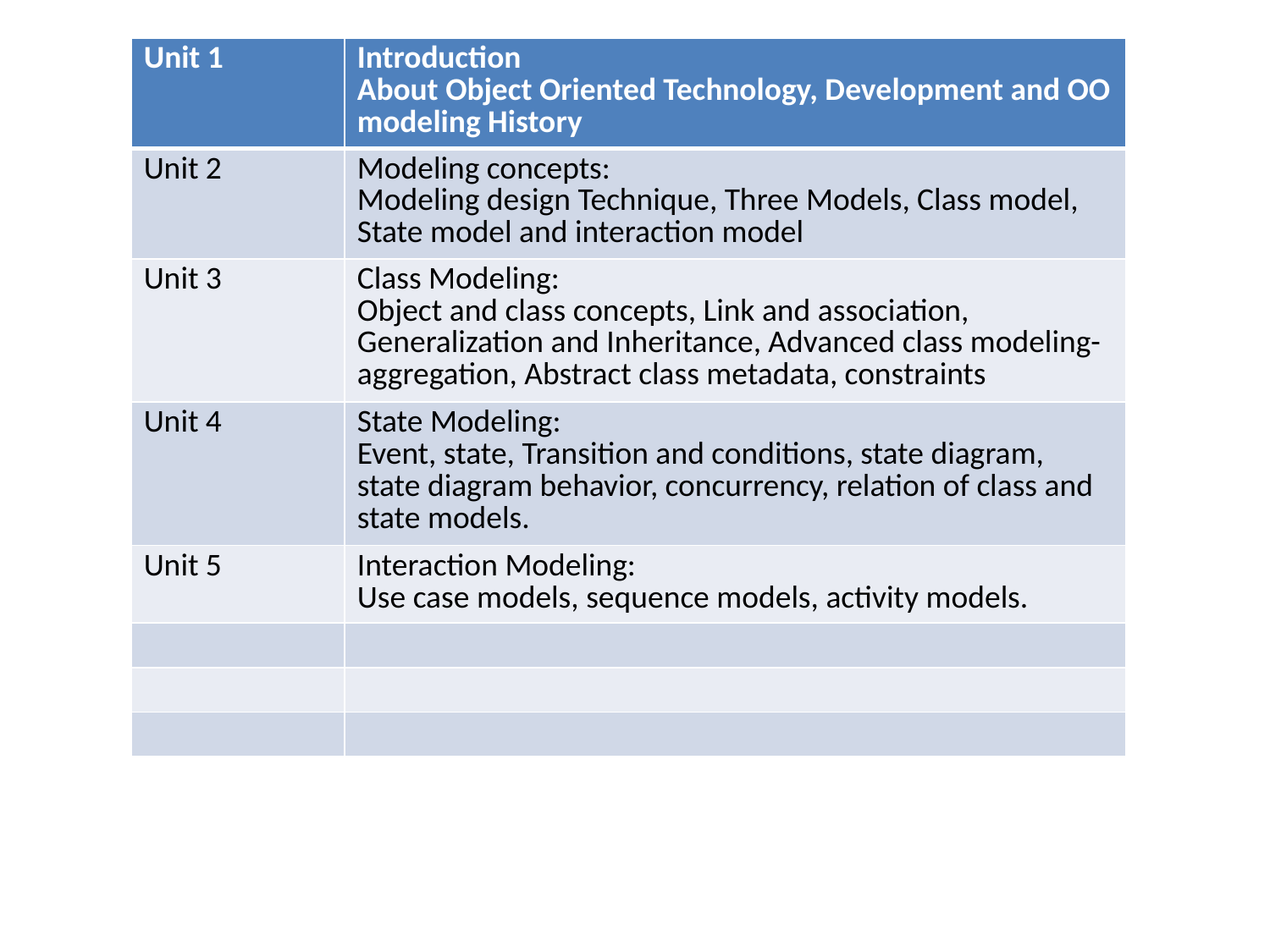

| Unit 1 | Introduction About Object Oriented Technology, Development and OO modeling History |
| --- | --- |
| Unit 2 | Modeling concepts: Modeling design Technique, Three Models, Class model, State model and interaction model |
| Unit 3 | Class Modeling: Object and class concepts, Link and association, Generalization and Inheritance, Advanced class modeling- aggregation, Abstract class metadata, constraints |
| Unit 4 | State Modeling: Event, state, Transition and conditions, state diagram, state diagram behavior, concurrency, relation of class and state models. |
| Unit 5 | Interaction Modeling: Use case models, sequence models, activity models. |
|  |  |
|  |  |
|  |  |
#